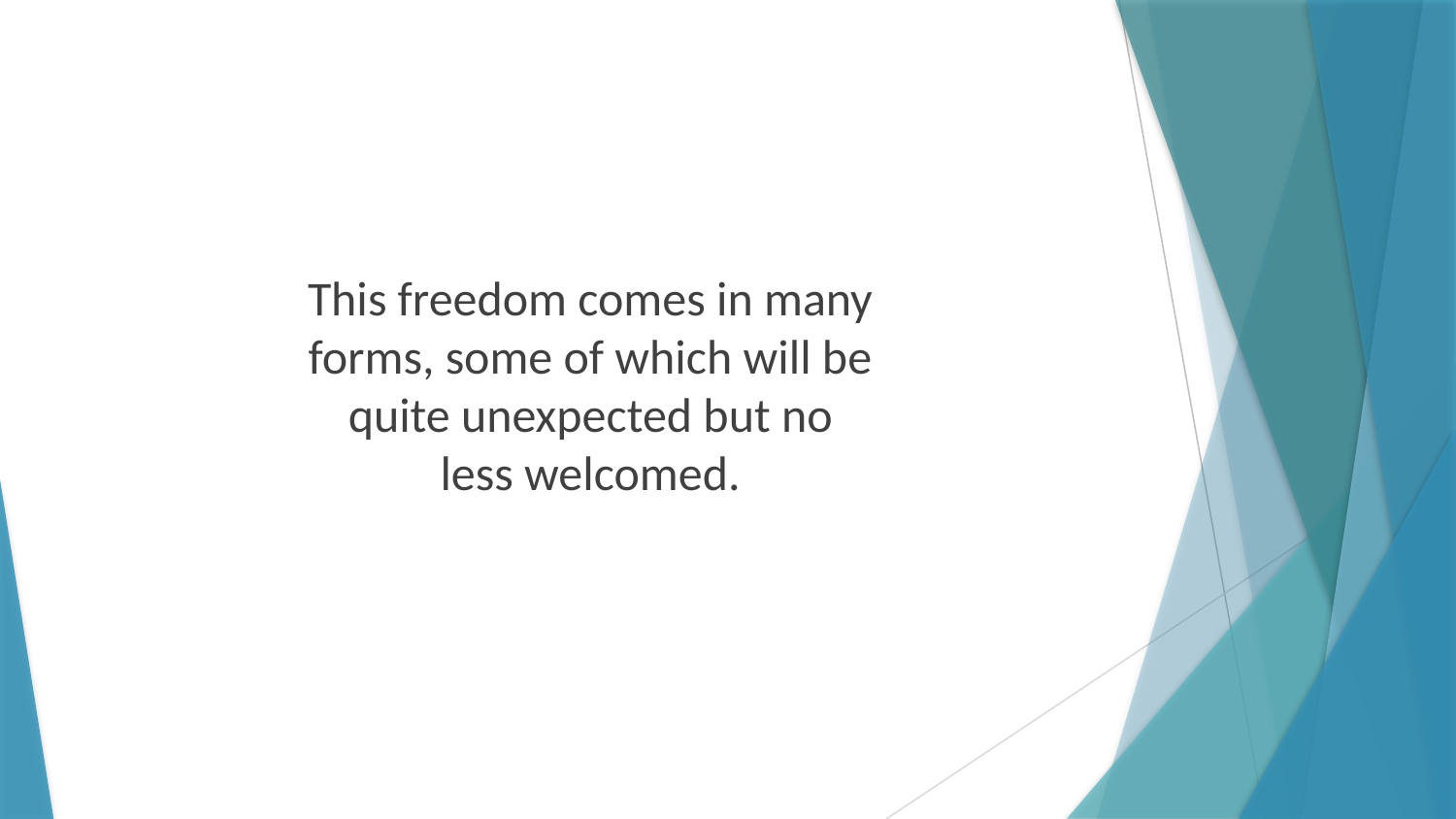

This freedom comes in many forms, some of which will be quite unexpected but no less welcomed.